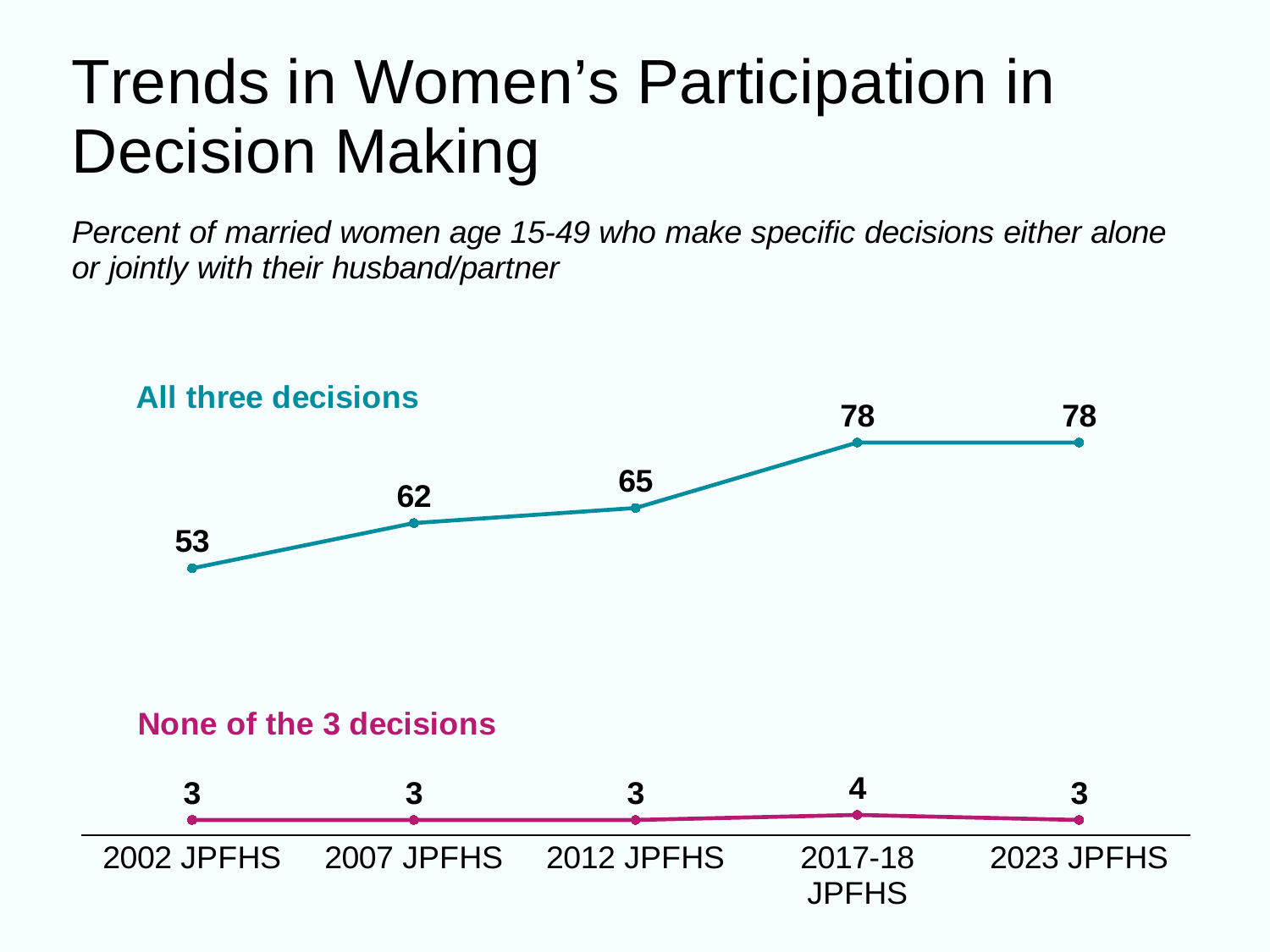

### Chart:

| Category | All 3 decisions | None of the 3 decisions |
|---|---|---|
| 2002 JPFHS | 53.0 | 3.0 |
| 2007 JPFHS | 62.0 | 3.0 |
| 2012 JPFHS | 65.0 | 3.0 |
| 2017-18 JPFHS | 78.0 | 4.0 |
| 2023 JPFHS | 78.0 | 3.0 |